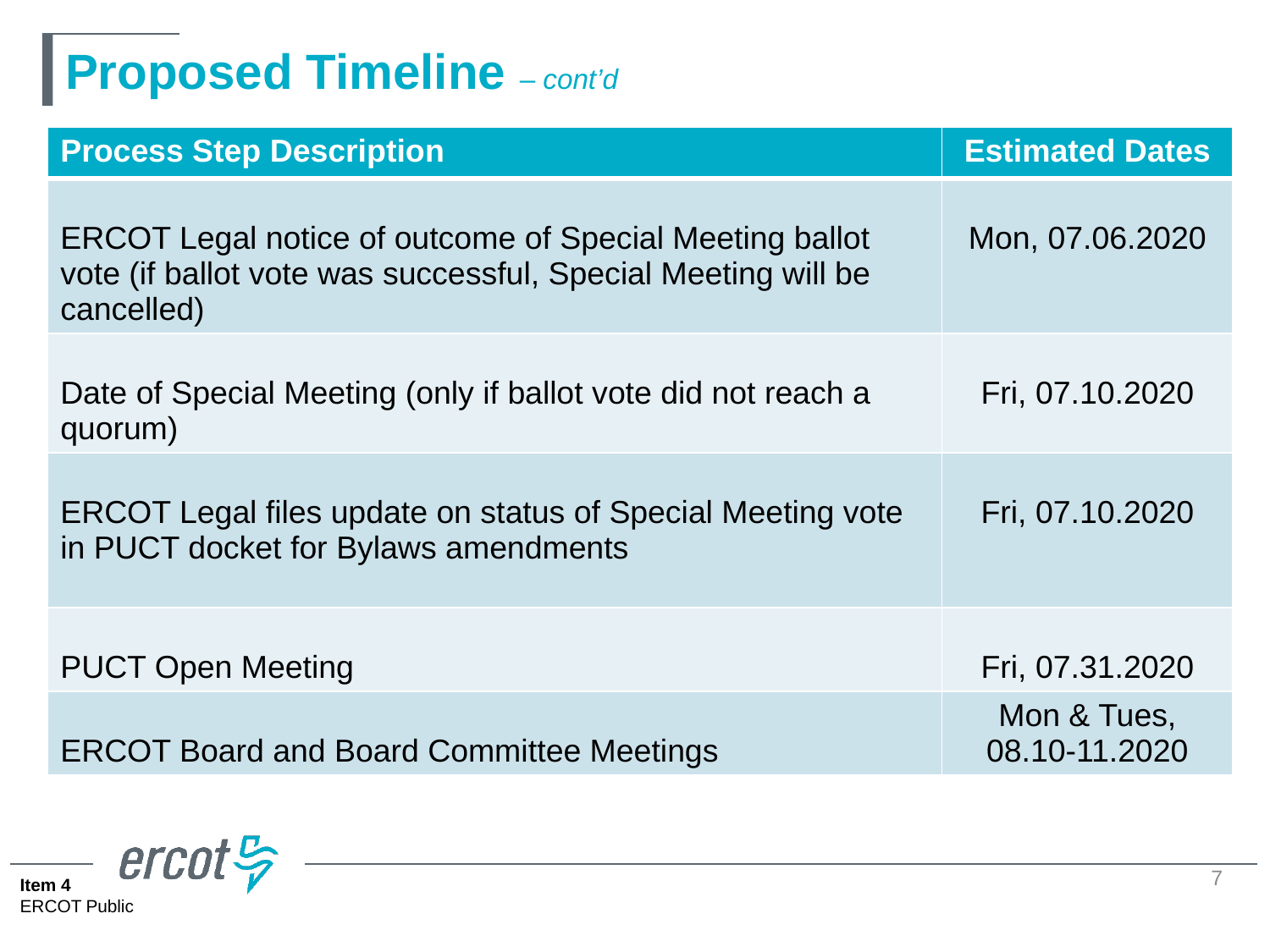

# Proposed Timeline – cont’d
| Process Step Description | Estimated Dates |
| --- | --- |
| ERCOT Legal notice of outcome of Special Meeting ballot vote (if ballot vote was successful, Special Meeting will be cancelled) | Mon, 07.06.2020 |
| Date of Special Meeting (only if ballot vote did not reach a quorum) | Fri, 07.10.2020 |
| ERCOT Legal files update on status of Special Meeting vote in PUCT docket for Bylaws amendments | Fri, 07.10.2020 |
| PUCT Open Meeting | Fri, 07.31.2020 |
| ERCOT Board and Board Committee Meetings | Mon & Tues, 08.10-11.2020 |
7